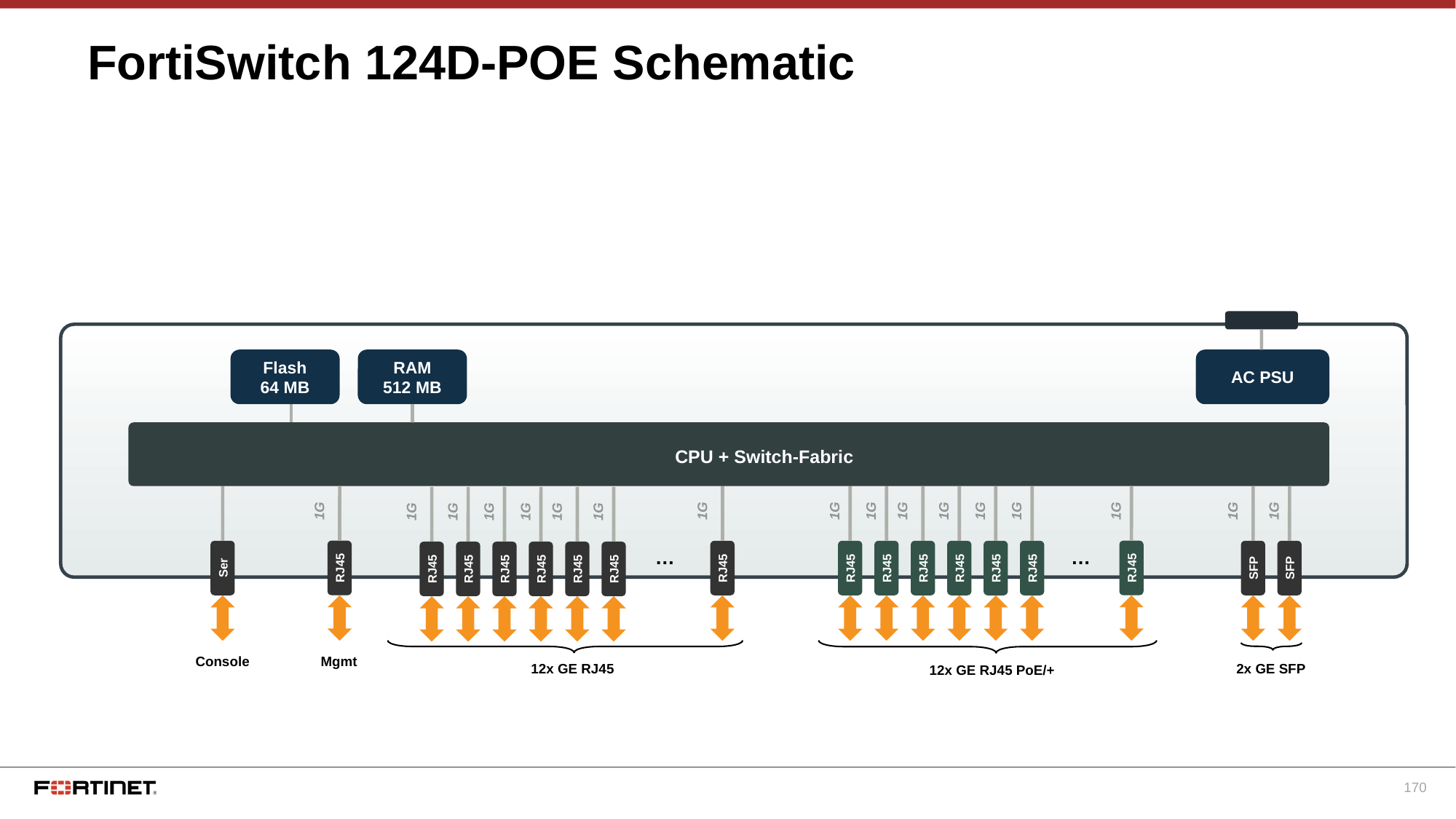

# FortiSwitch 124D-POE Schematic

Flash
64 MB
RAM
512 MB
AC PSU

  CPU + Switch-Fabric

1G
1G
1G
1G
1G
1G
1G
1G
1G
1G
1G
1G
1G
1G
1G
1G
1G
…
…
RJ45
RJ45
Ser
RJ45
RJ45
RJ45
RJ45
RJ45
RJ45
RJ45
SFP
SFP
RJ45
RJ45
RJ45
RJ45
RJ45
RJ45

Console
Mgmt
12x GE RJ45
2x GE SFP
12x GE RJ45 PoE/+